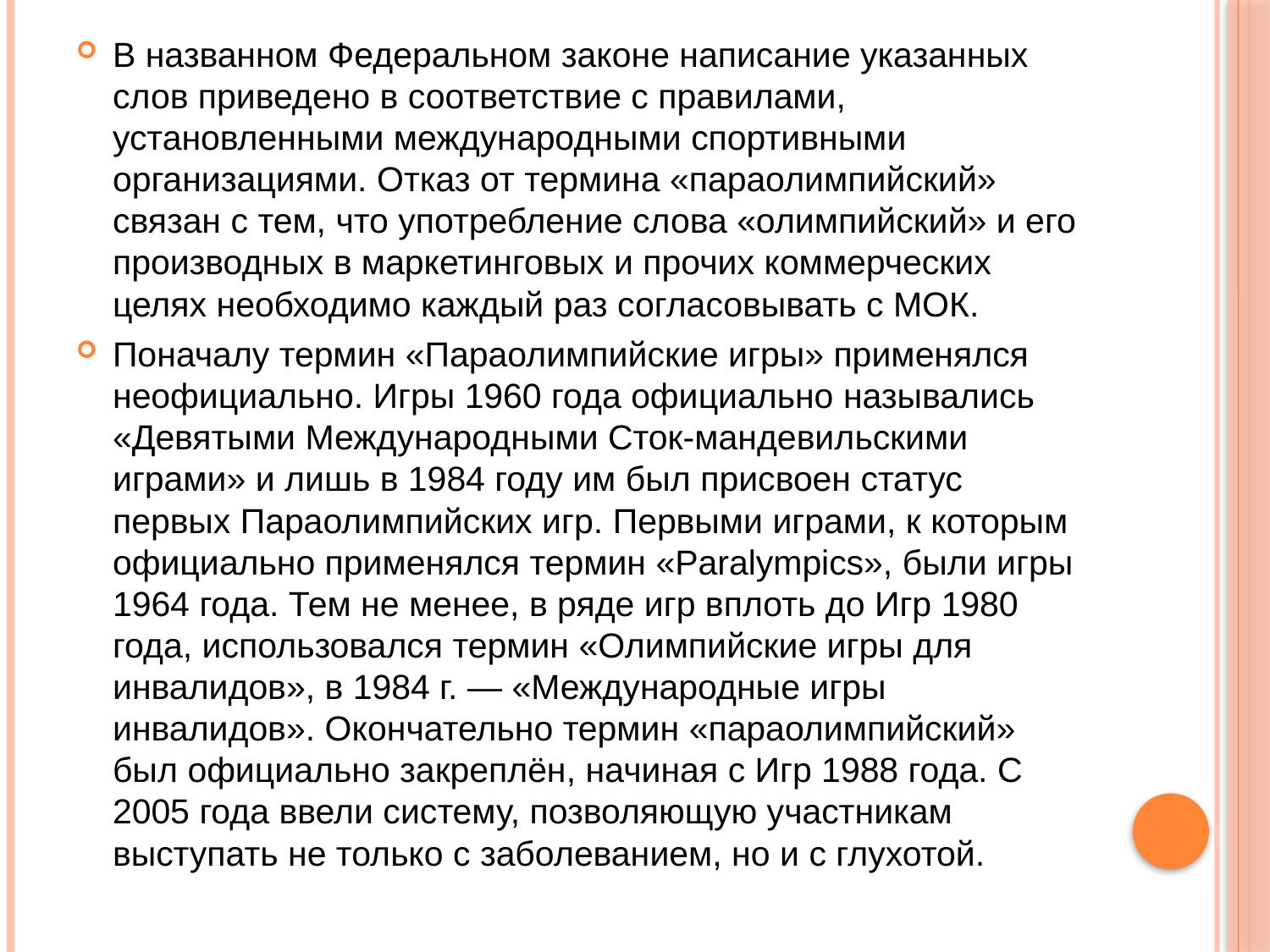

В названном Федеральном законе написание указанных слов приведено в соответствие с правилами, установленными международными спортивными организациями. Отказ от термина «параолимпийский» связан с тем, что употребление слова «олимпийский» и его производных в маркетинговых и прочих коммерческих целях необходимо каждый раз согласовывать с МОК.
Поначалу термин «Параолимпийские игры» применялся неофициально. Игры 1960 года официально назывались «Девятыми Международными Сток-мандевильскими играми» и лишь в 1984 году им был присвоен статус первых Параолимпийских игр. Первыми играми, к которым официально применялся термин «Paralympics», были игры 1964 года. Тем не менее, в ряде игр вплоть до Игр 1980 года, использовался термин «Олимпийские игры для инвалидов», в 1984 г. — «Международные игры инвалидов». Окончательно термин «параолимпийский» был официально закреплён, начиная с Игр 1988 года. С 2005 года ввели систему, позволяющую участникам выступать не только с заболеванием, но и с глухотой.